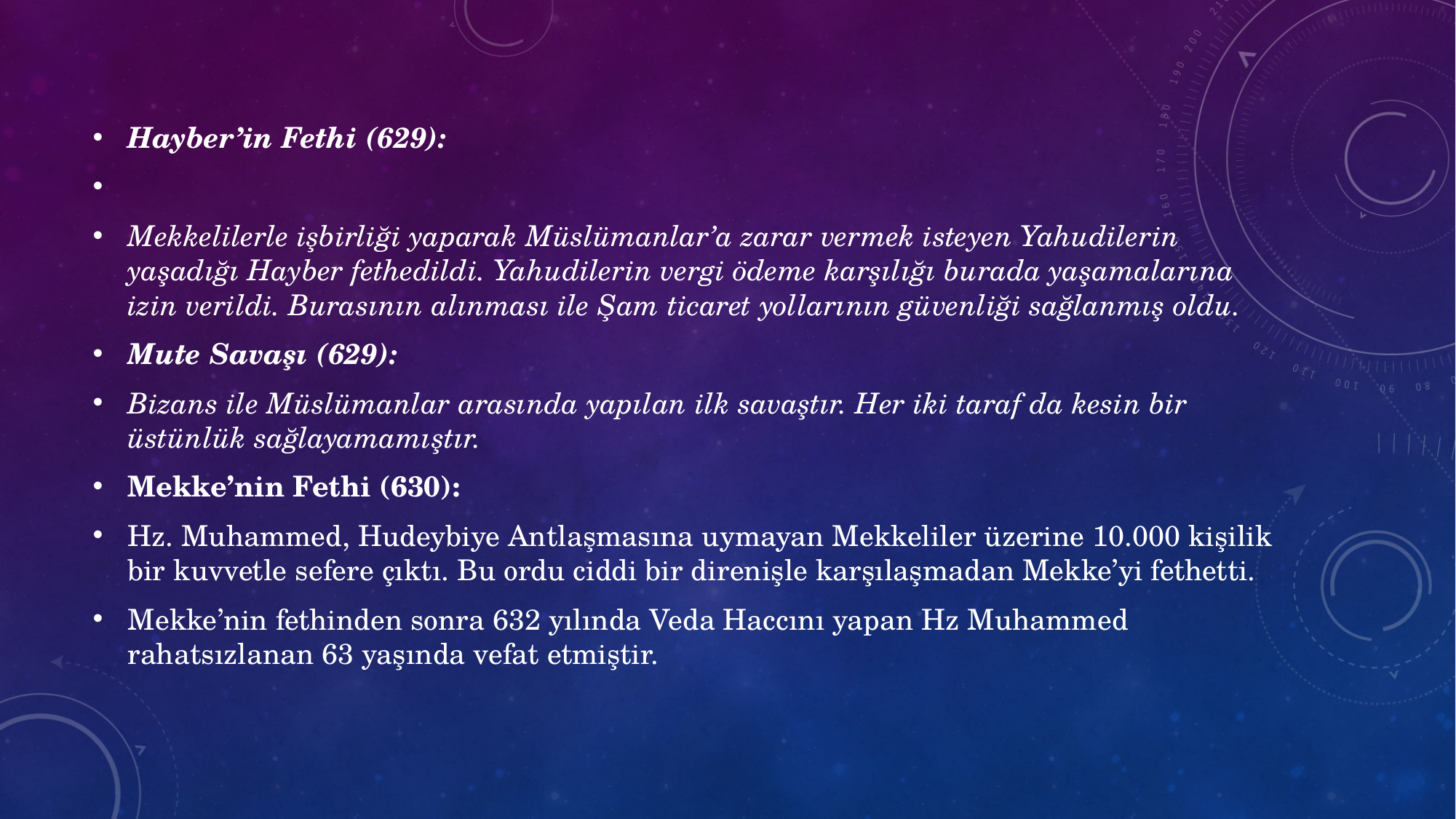

Hayber’in Fethi (629):

Mekkelilerle işbirliği yaparak Müslümanlar’a zarar vermek isteyen Yahudilerin yaşadığı Hayber fethedildi. Yahudilerin vergi ödeme karşılığı burada yaşamalarına izin verildi. Burasının alınması ile Şam ticaret yollarının güvenliği sağlanmış oldu.
Mute Savaşı (629):
Bizans ile Müslümanlar arasında yapılan ilk savaştır. Her iki taraf da kesin bir üstünlük sağlayamamıştır.
Mekke’nin Fethi (630):
Hz. Muhammed, Hudeybiye Antlaşmasına uymayan Mekkeliler üzerine 10.000 kişilik bir kuvvetle sefere çıktı. Bu ordu ciddi bir direnişle karşılaşmadan Mekke’yi fethetti.
Mekke’nin fethinden sonra 632 yılında Veda Haccını yapan Hz Muhammed rahatsızlanan 63 yaşında vefat etmiştir.